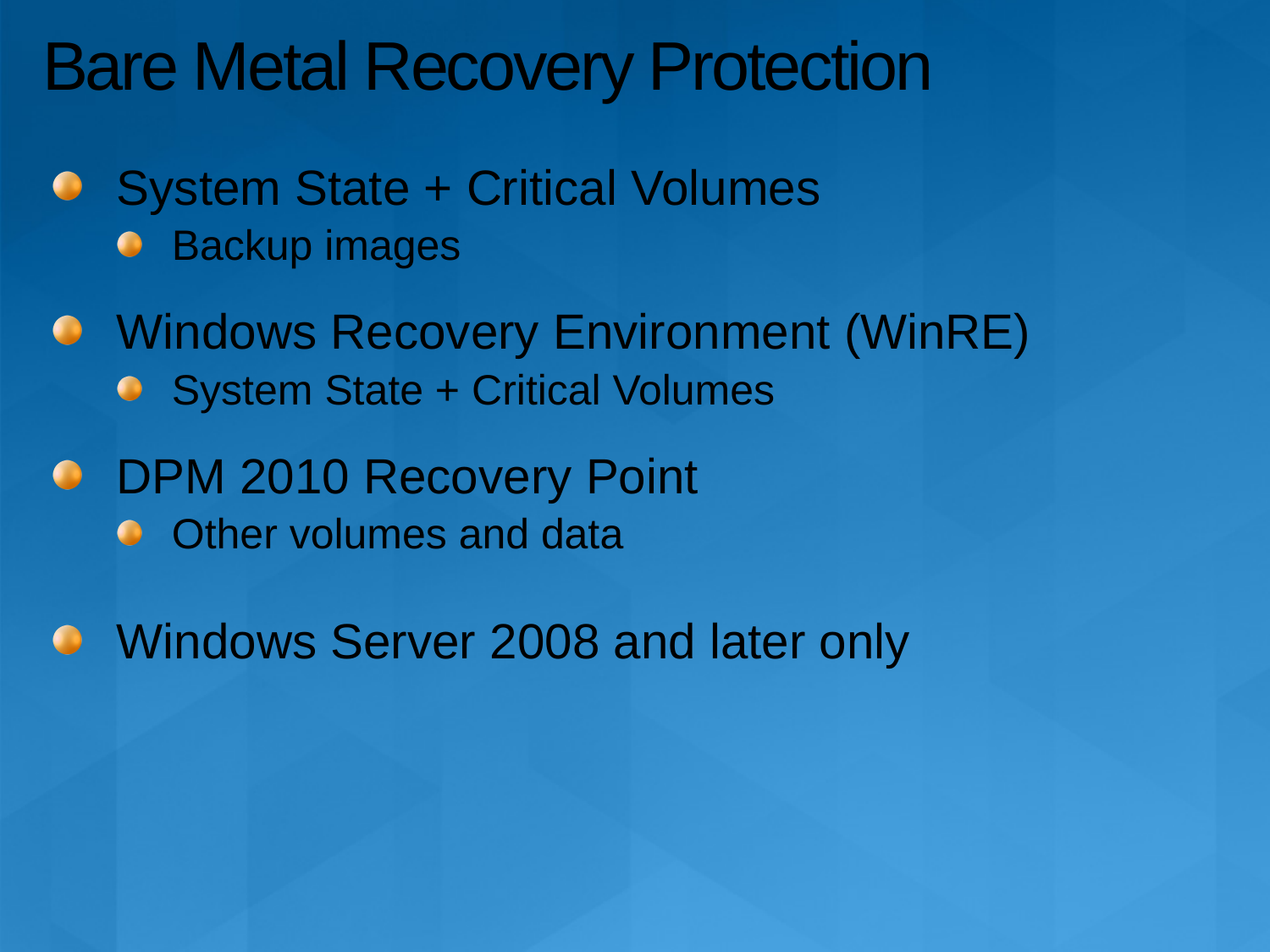

# Bare Metal Recovery Protection

System State + Critical Volumes
Backup images

Windows Recovery Environment (WinRE)
System State + Critical Volumes

DPM 2010 Recovery Point
Other volumes and data

Windows Server 2008 and later only